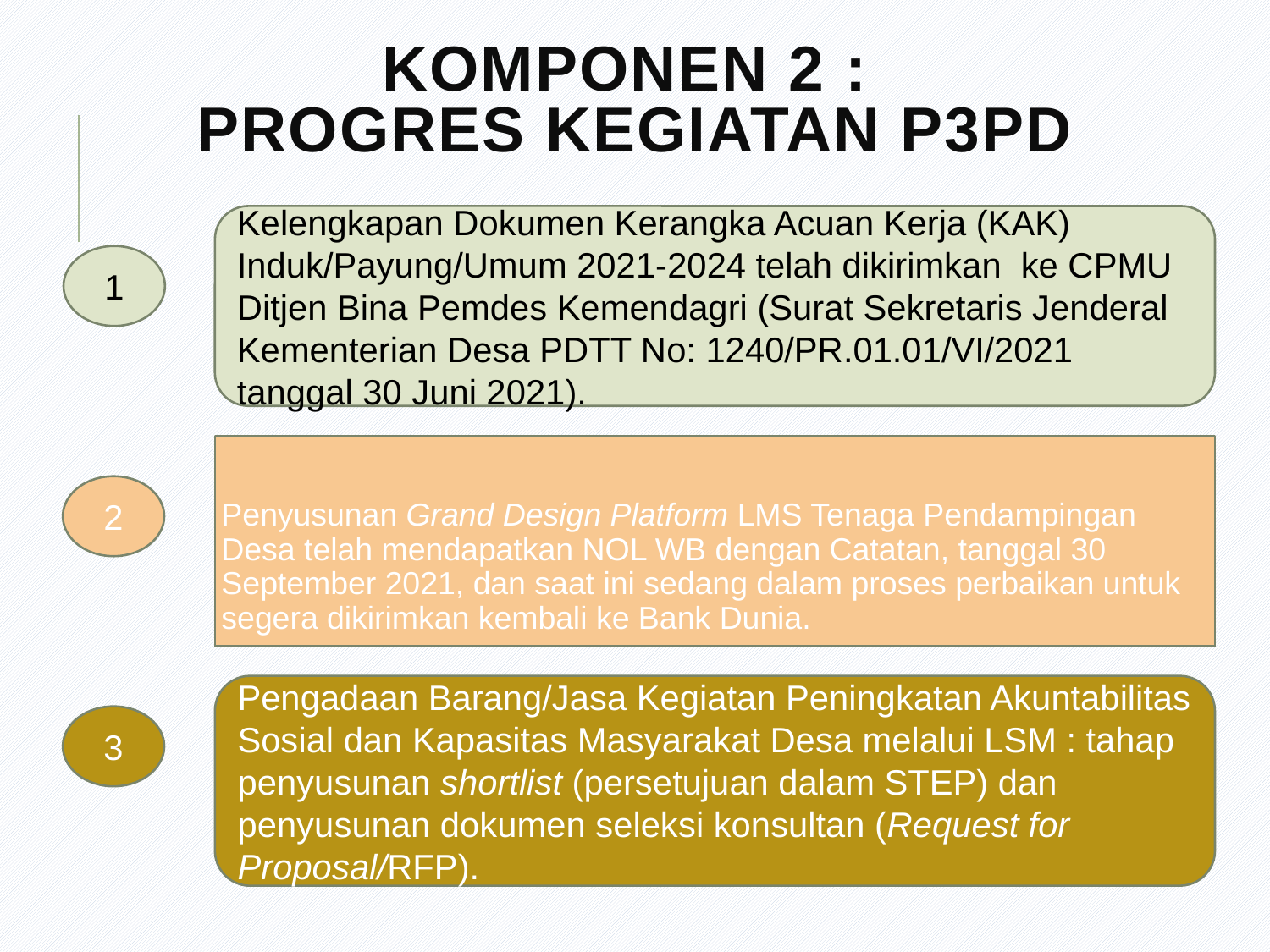

# KOMPONEN 2 : PROGRES KEGIATAN P3PD
Kelengkapan Dokumen Kerangka Acuan Kerja (KAK) Induk/Payung/Umum 2021-2024 telah dikirimkan  ke CPMU Ditjen Bina Pemdes Kemendagri (Surat Sekretaris Jenderal Kementerian Desa PDTT No: 1240/PR.01.01/VI/2021 tanggal 30 Juni 2021).
1

Penyusunan Grand Design Platform LMS Tenaga Pendampingan Desa telah mendapatkan NOL WB dengan Catatan, tanggal 30 September 2021, dan saat ini sedang dalam proses perbaikan untuk segera dikirimkan kembali ke Bank Dunia.

2
Pengadaan Barang/Jasa Kegiatan Peningkatan Akuntabilitas Sosial dan Kapasitas Masyarakat Desa melalui LSM : tahap penyusunan shortlist (persetujuan dalam STEP) dan penyusunan dokumen seleksi konsultan (Request for Proposal/RFP).
3